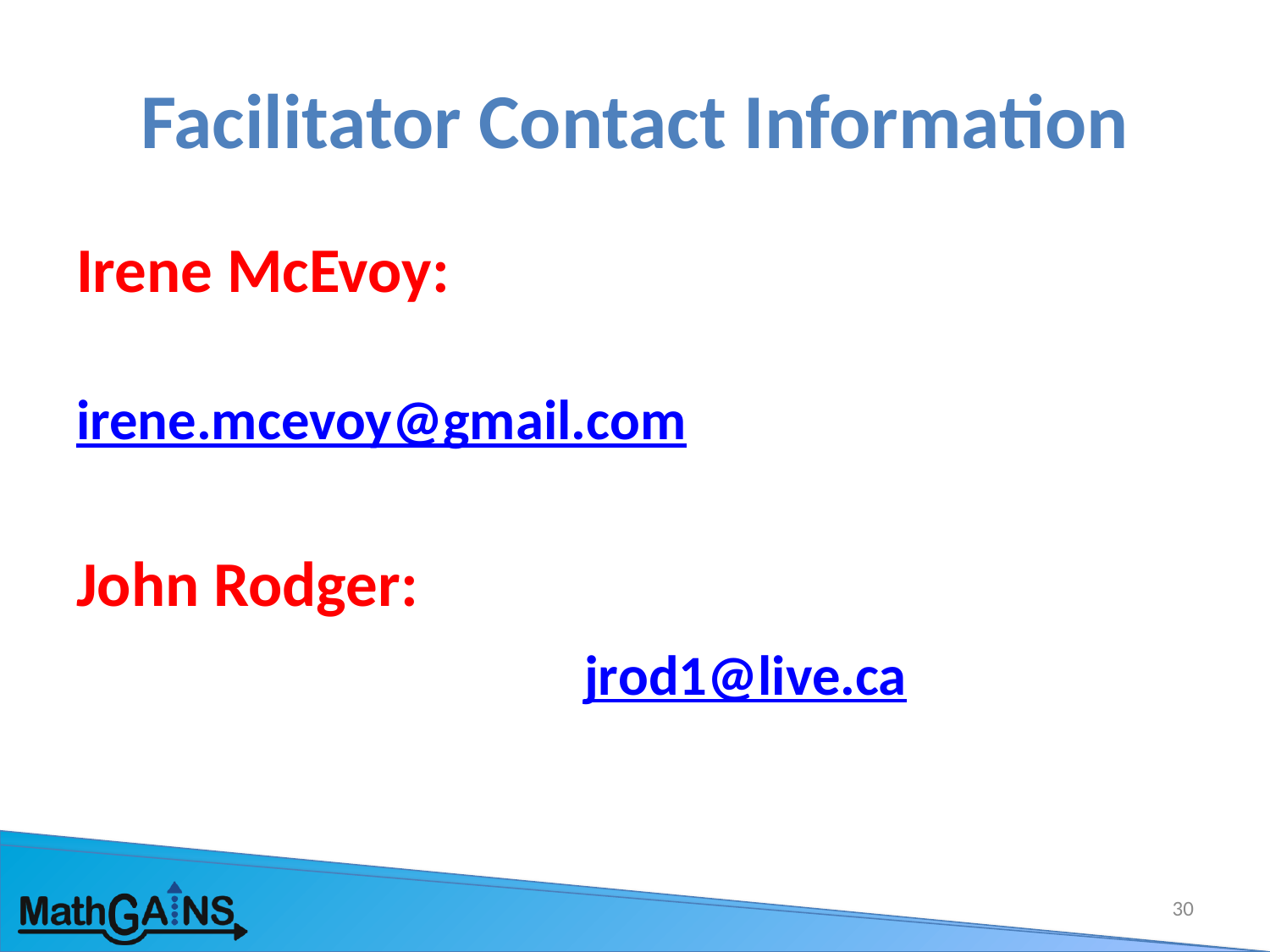

# Facilitator Contact Information
Irene McEvoy:
				irene.mcevoy@gmail.com

John Rodger:
				jrod1@live.ca
30